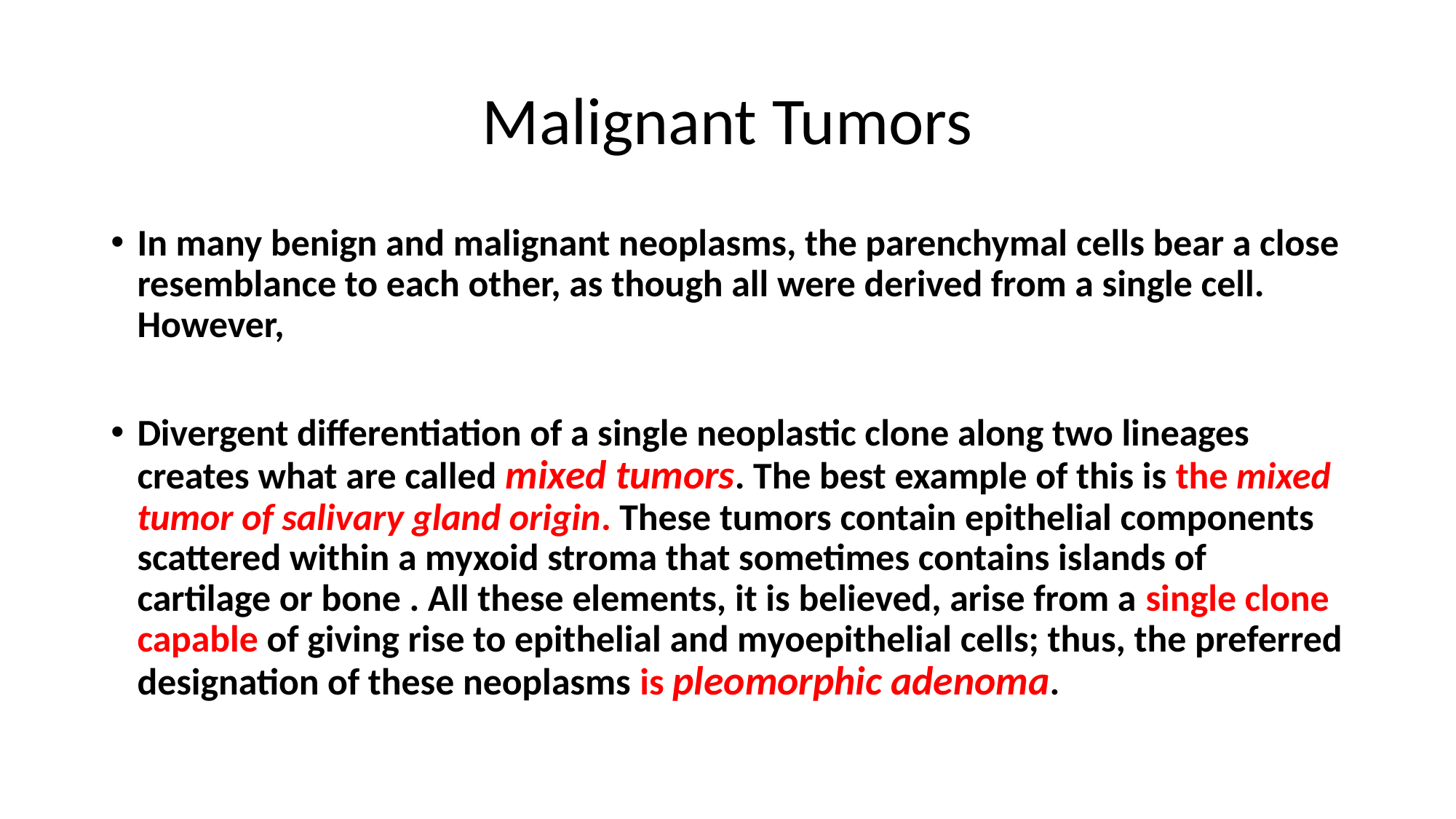

# Malignant Tumors
In many benign and malignant neoplasms, the parenchymal cells bear a close resemblance to each other, as though all were derived from a single cell. However,

Divergent differentiation of a single neoplastic clone along two lineages creates what are called mixed tumors. The best example of this is the mixed tumor of salivary gland origin. These tumors contain epithelial components scattered within a myxoid stroma that sometimes contains islands of cartilage or bone . All these elements, it is believed, arise from a single clone capable of giving rise to epithelial and myoepithelial cells; thus, the preferred designation of these neoplasms is pleomorphic adenoma.